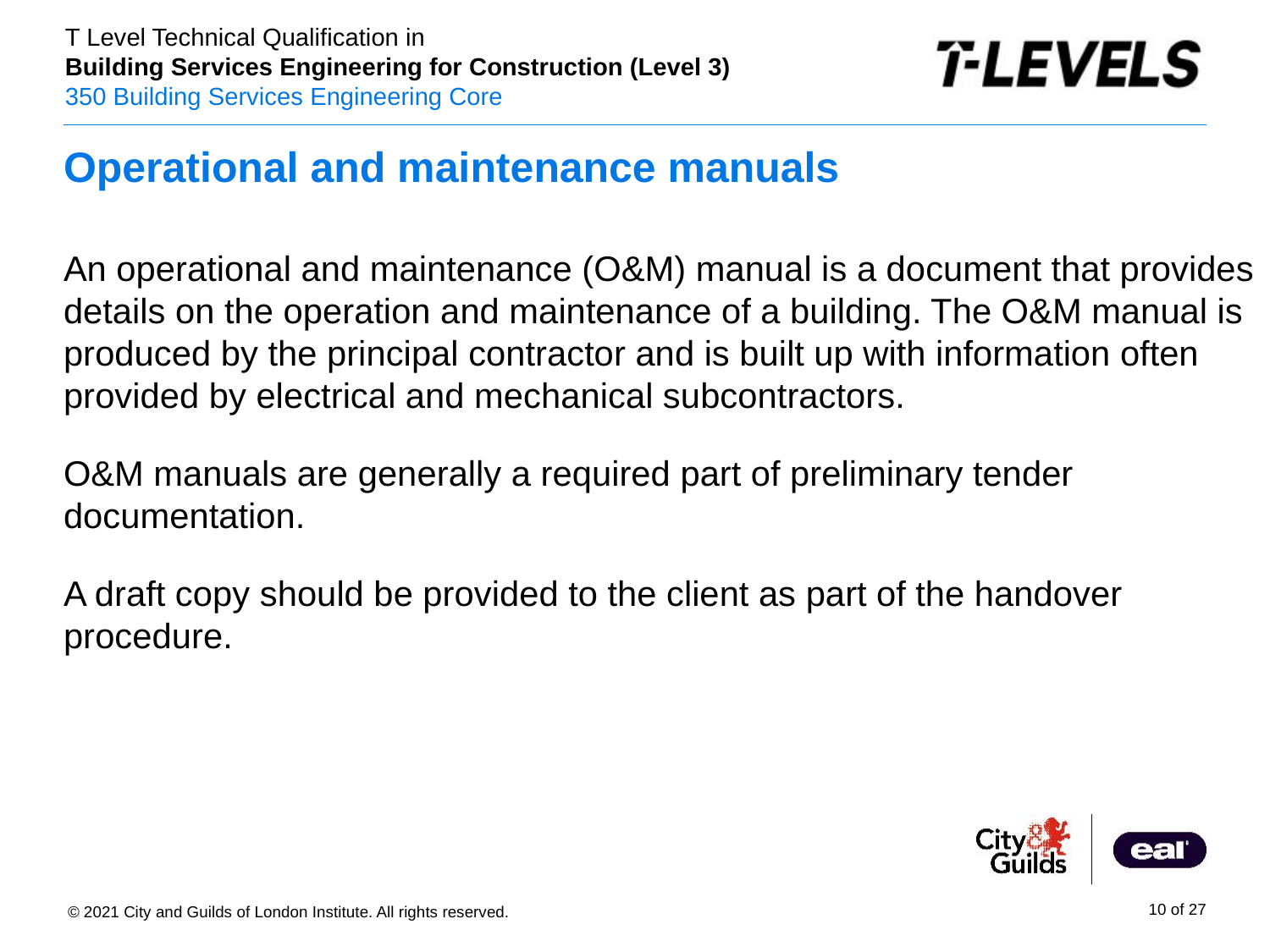

# Operational and maintenance manuals
An operational and maintenance (O&M) manual is a document that provides details on the operation and maintenance of a building. The O&M manual is produced by the principal contractor and is built up with information often provided by electrical and mechanical subcontractors.
O&M manuals are generally a required part of preliminary tender documentation.
A draft copy should be provided to the client as part of the handover procedure.